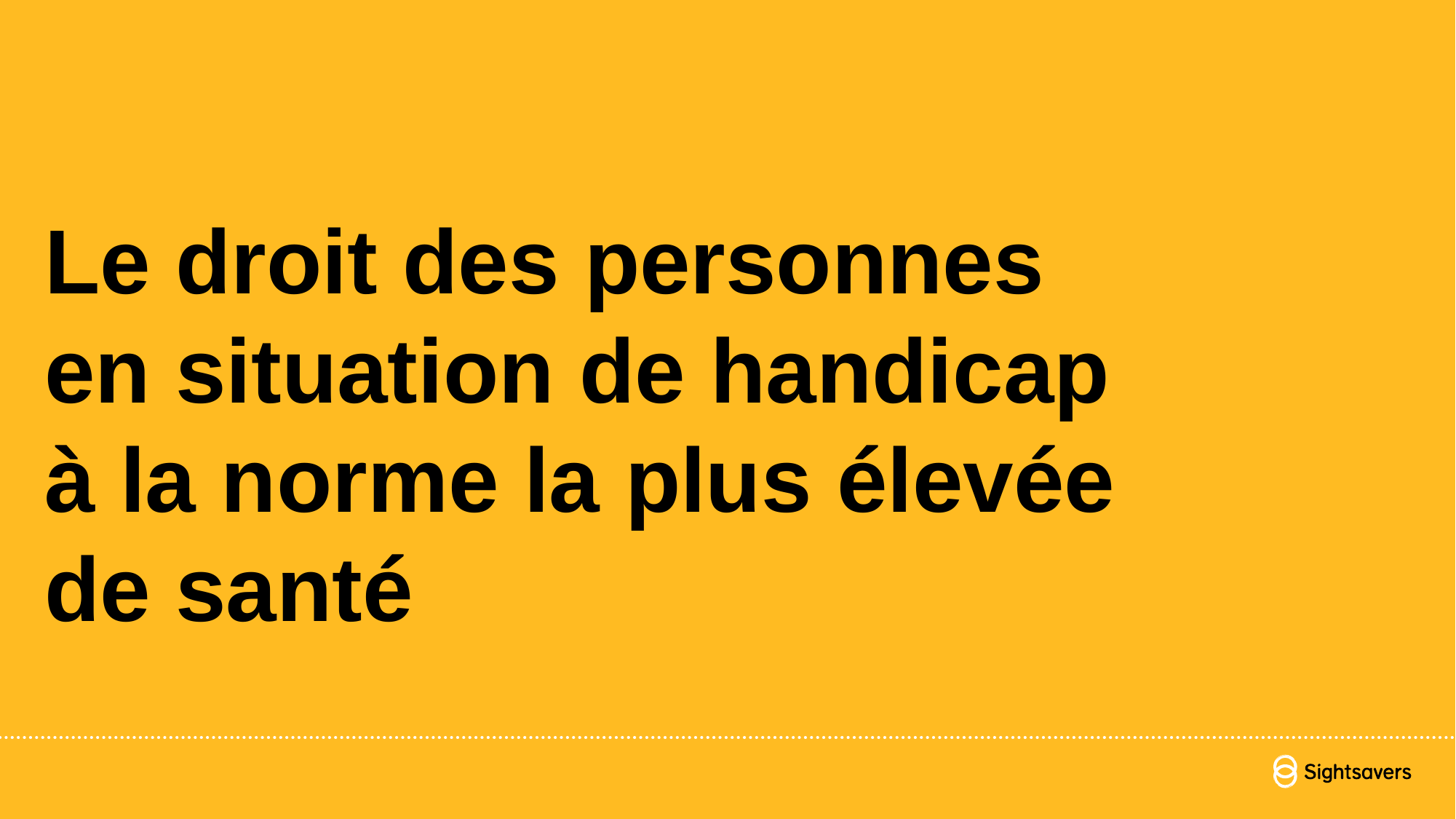

# Le droit des personnes en situation de handicap à la norme la plus élevée de santé